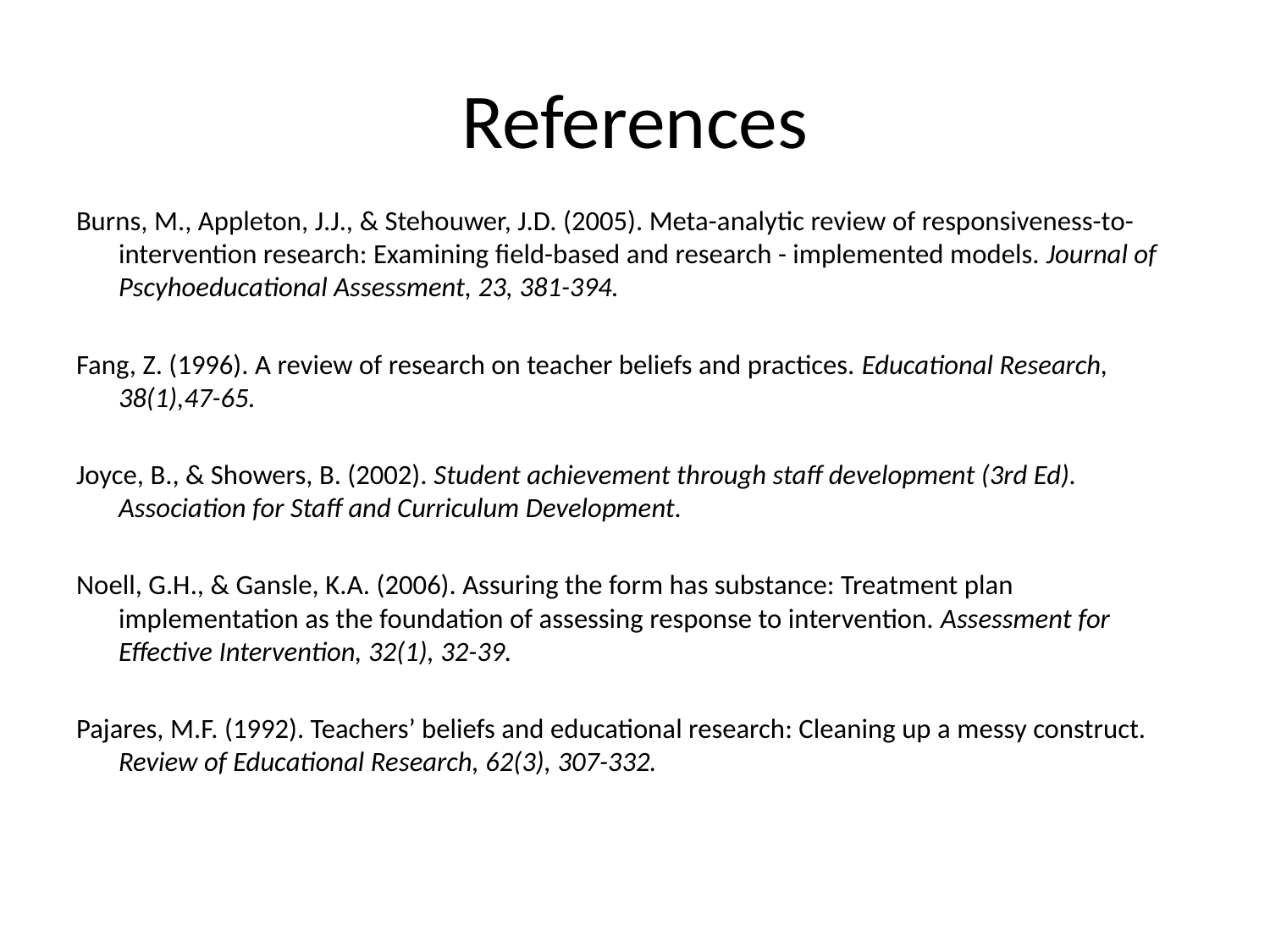

# References

Burns, M., Appleton, J.J., & Stehouwer, J.D. (2005). Meta-analytic review of responsiveness-to-intervention research: Examining field-based and research - implemented models. Journal of Pscyhoeducational Assessment, 23, 381-394.

Fang, Z. (1996). A review of research on teacher beliefs and practices. Educational Research, 38(1),47-65.

Joyce, B., & Showers, B. (2002). Student achievement through staff development (3rd Ed). Association for Staff and Curriculum Development.

Noell, G.H., & Gansle, K.A. (2006). Assuring the form has substance: Treatment plan implementation as the foundation of assessing response to intervention. Assessment for Effective Intervention, 32(1), 32-39.

Pajares, M.F. (1992). Teachers’ beliefs and educational research: Cleaning up a messy construct. Review of Educational Research, 62(3), 307-332.